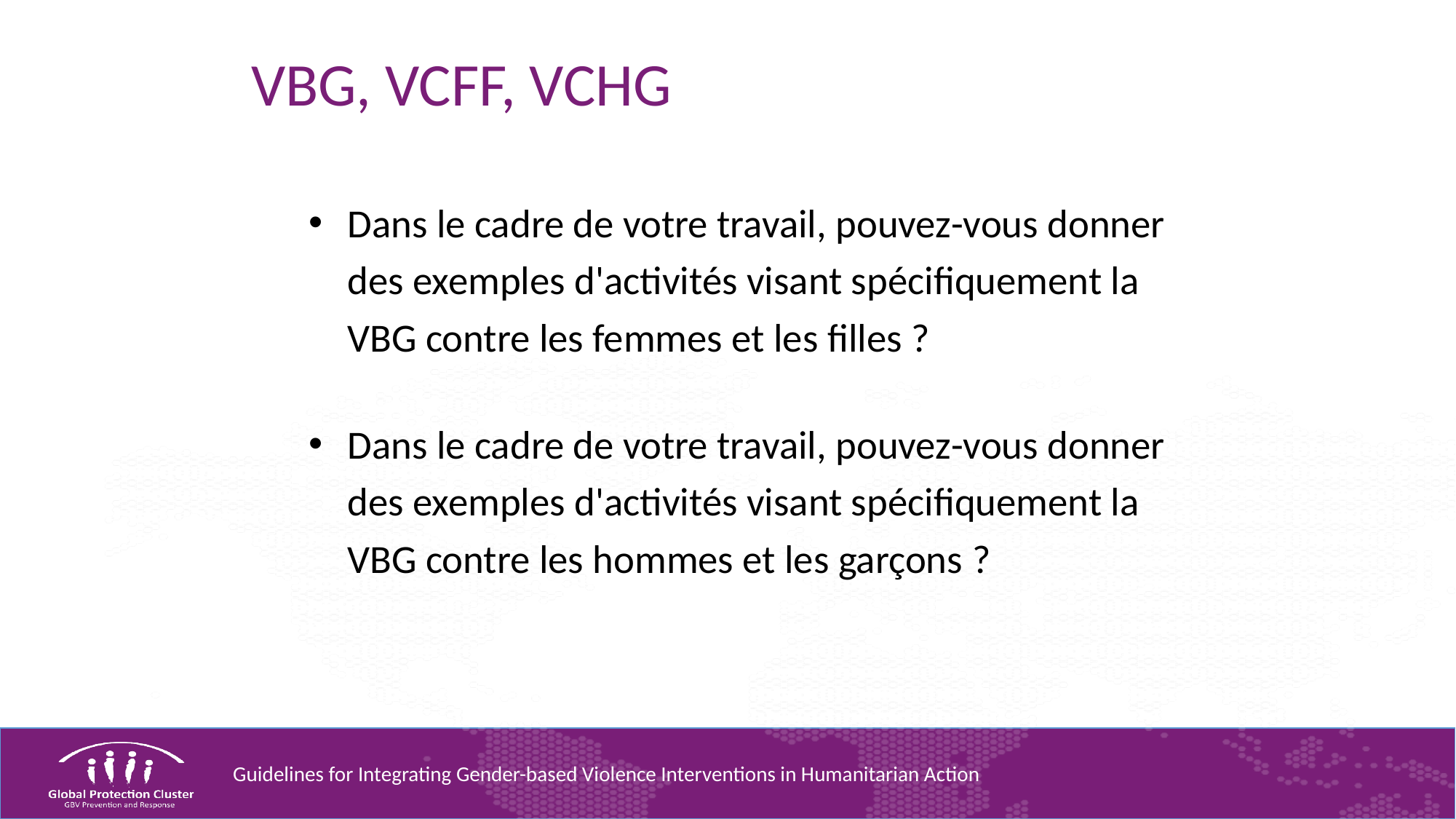

VBG, VCFF, VCHG

Dans le cadre de votre travail, pouvez-vous donner des exemples d'activités visant spécifiquement la VBG contre les femmes et les filles ?

Dans le cadre de votre travail, pouvez-vous donner des exemples d'activités visant spécifiquement la VBG contre les hommes et les garçons ?